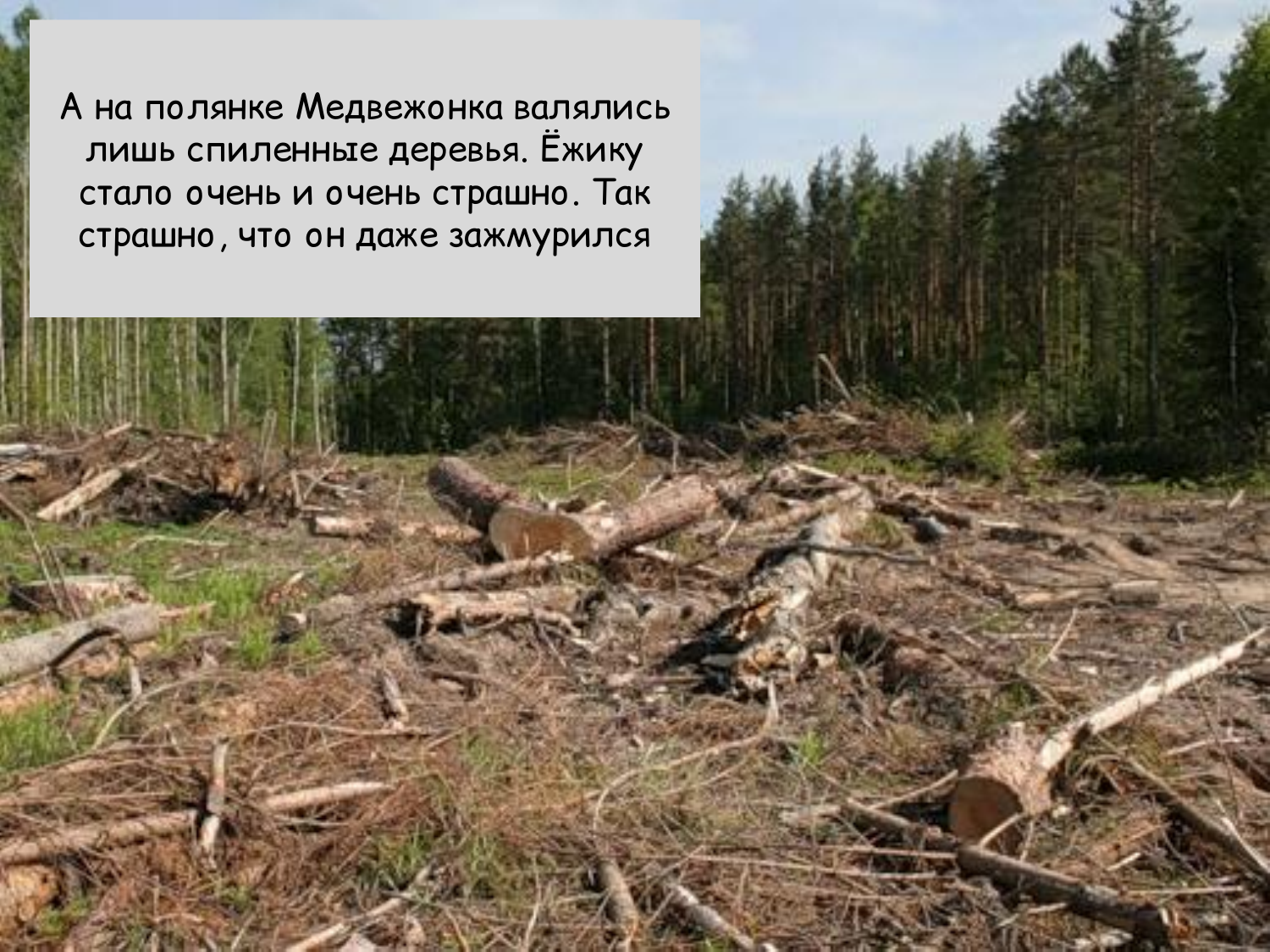

# А на полянке Медвежонка валялись лишь спиленные деревья. Ёжику стало очень и очень страшно. Так страшно, что он даже зажмурился